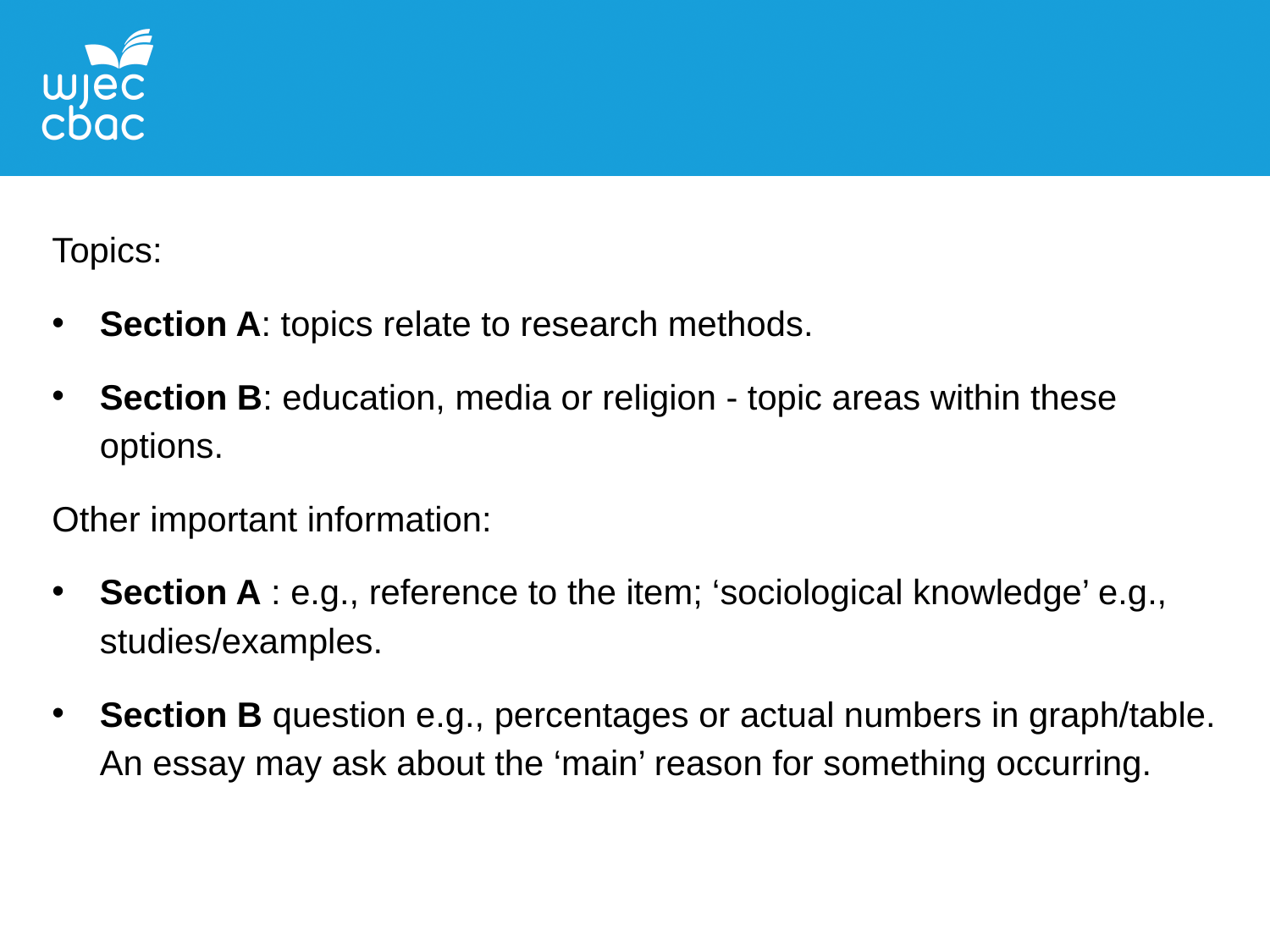

Topics:
Section A: topics relate to research methods.
Section B: education, media or religion - topic areas within these options.
Other important information:
Section A : e.g., reference to the item; ‘sociological knowledge’ e.g., studies/examples.
Section B question e.g., percentages or actual numbers in graph/table. An essay may ask about the ‘main’ reason for something occurring.